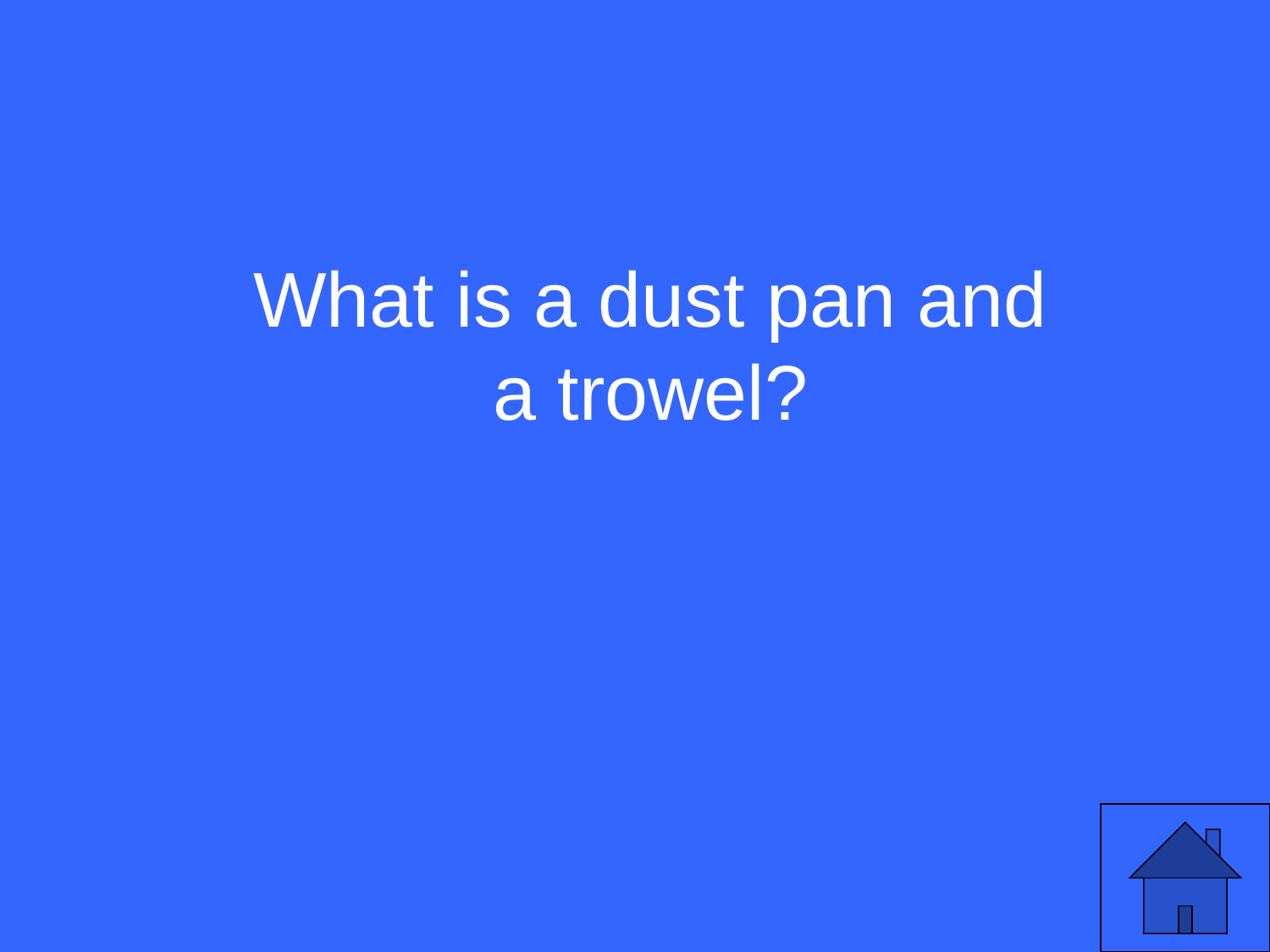

What is a dust pan and a trowel?